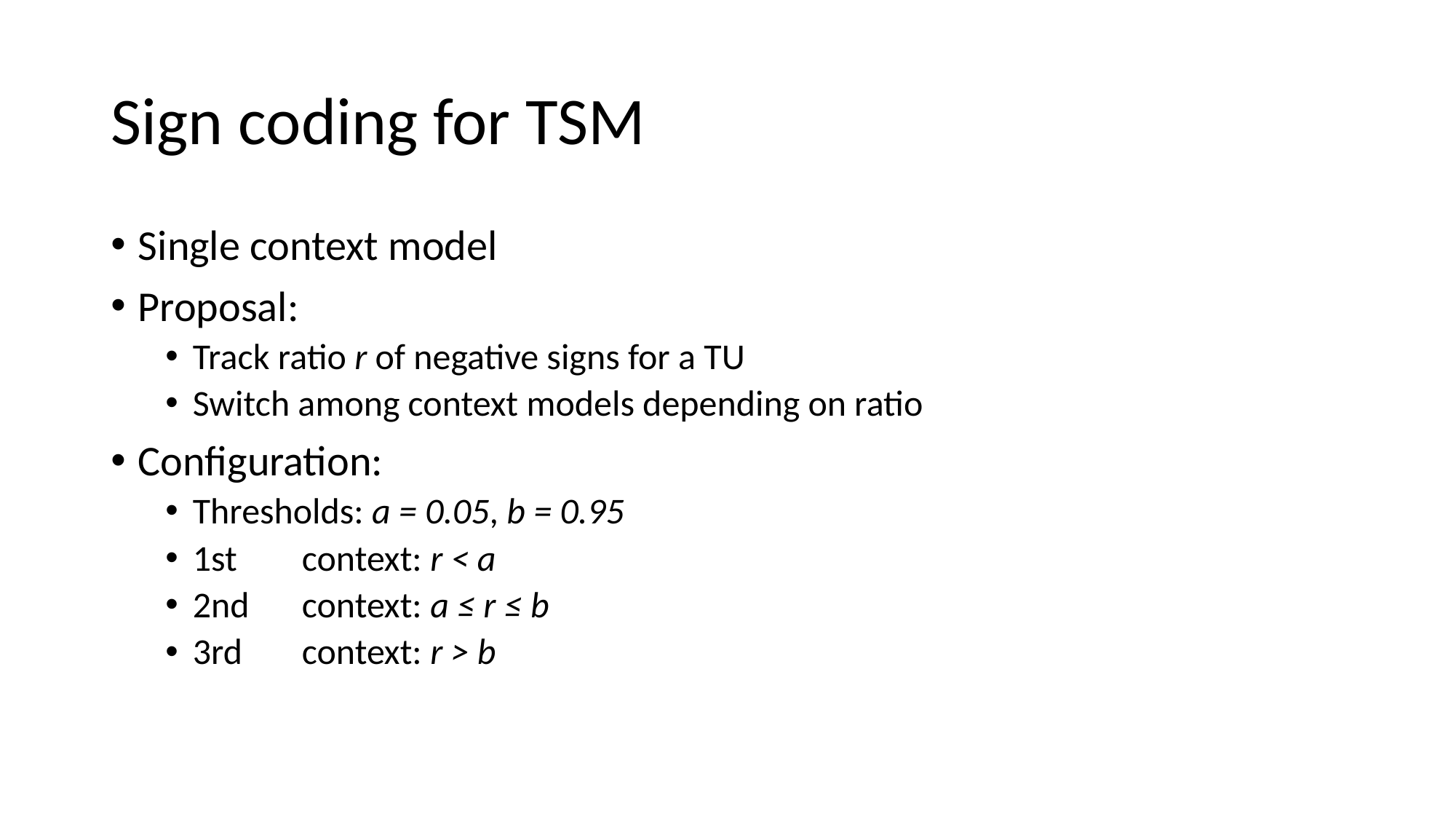

# Sign coding for TSM
Single context model
Proposal:
Track ratio r of negative signs for a TU
Switch among context models depending on ratio
Configuration:
Thresholds: a = 0.05, b = 0.95
1st	context: r < a
2nd 	context: a ≤ r ≤ b
3rd 	context: r > b